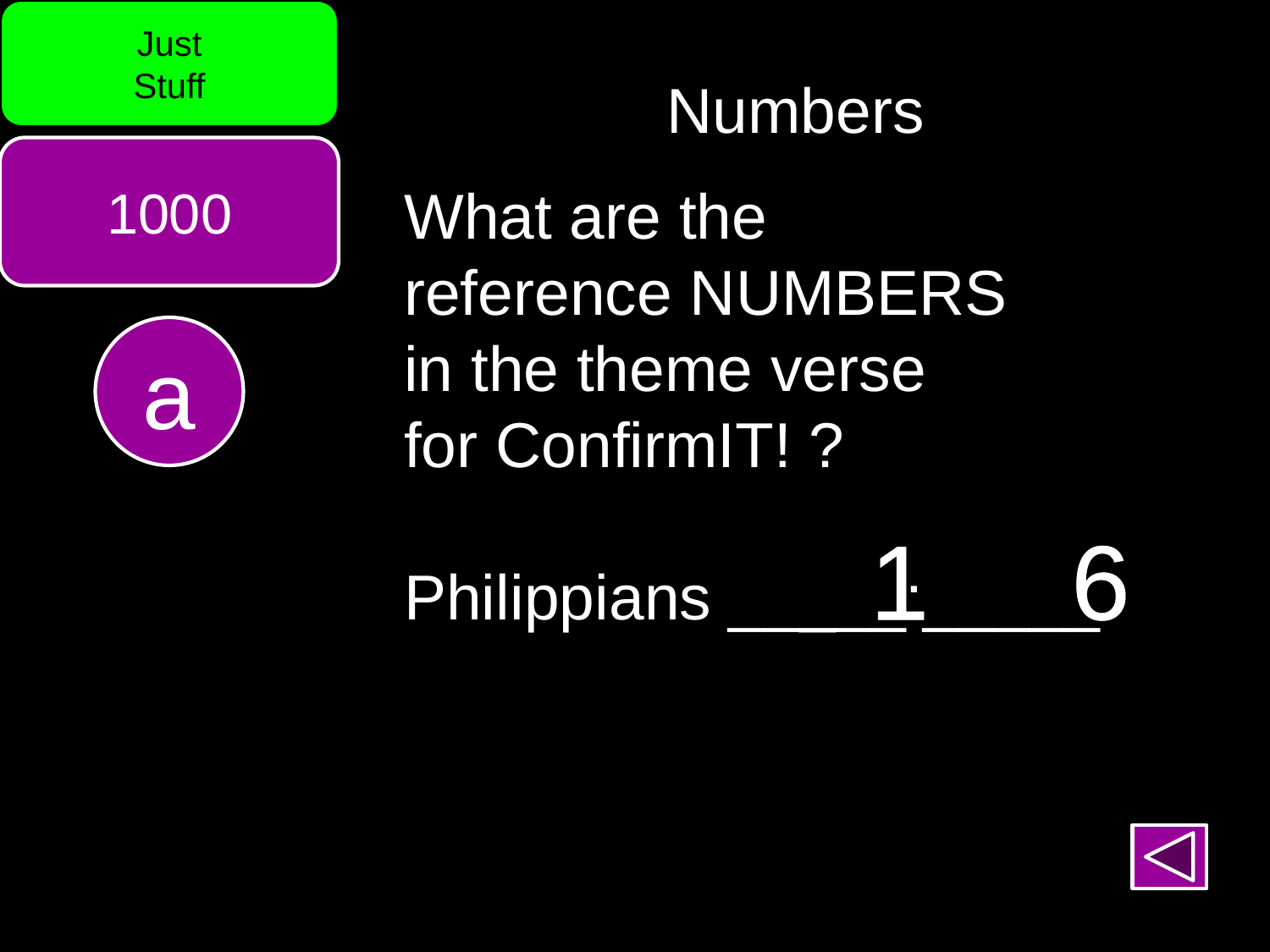

Just
Stuff
Numbers
1000
What are the
reference NUMBERS
in the theme verse
for ConfirmIT! ?

Philippians _____:_____
a
1
6